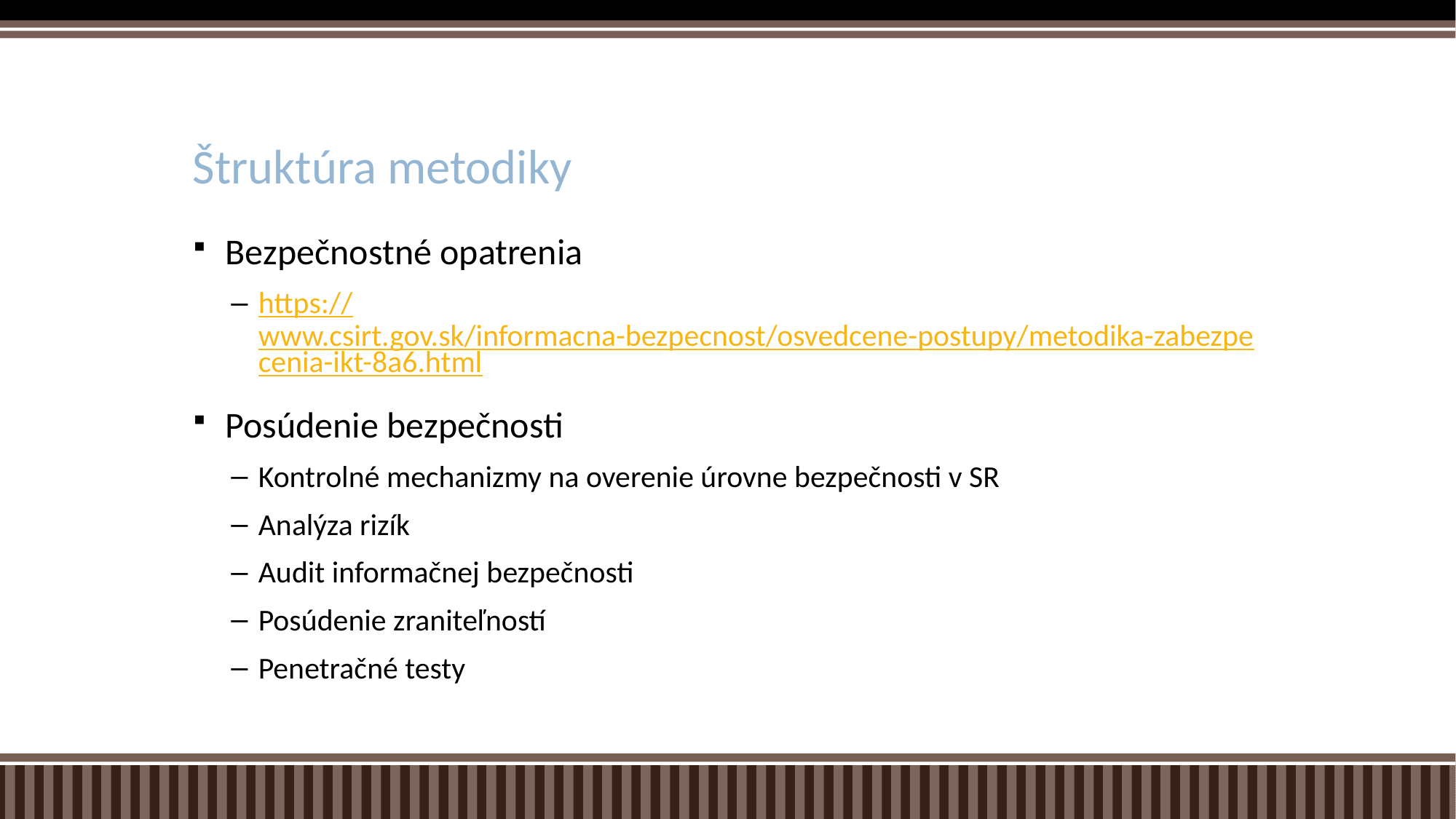

# Štruktúra metodiky
Bezpečnostné opatrenia
https://www.csirt.gov.sk/informacna-bezpecnost/osvedcene-postupy/metodika-zabezpecenia-ikt-8a6.html
Posúdenie bezpečnosti
Kontrolné mechanizmy na overenie úrovne bezpečnosti v SR
Analýza rizík
Audit informačnej bezpečnosti
Posúdenie zraniteľností
Penetračné testy